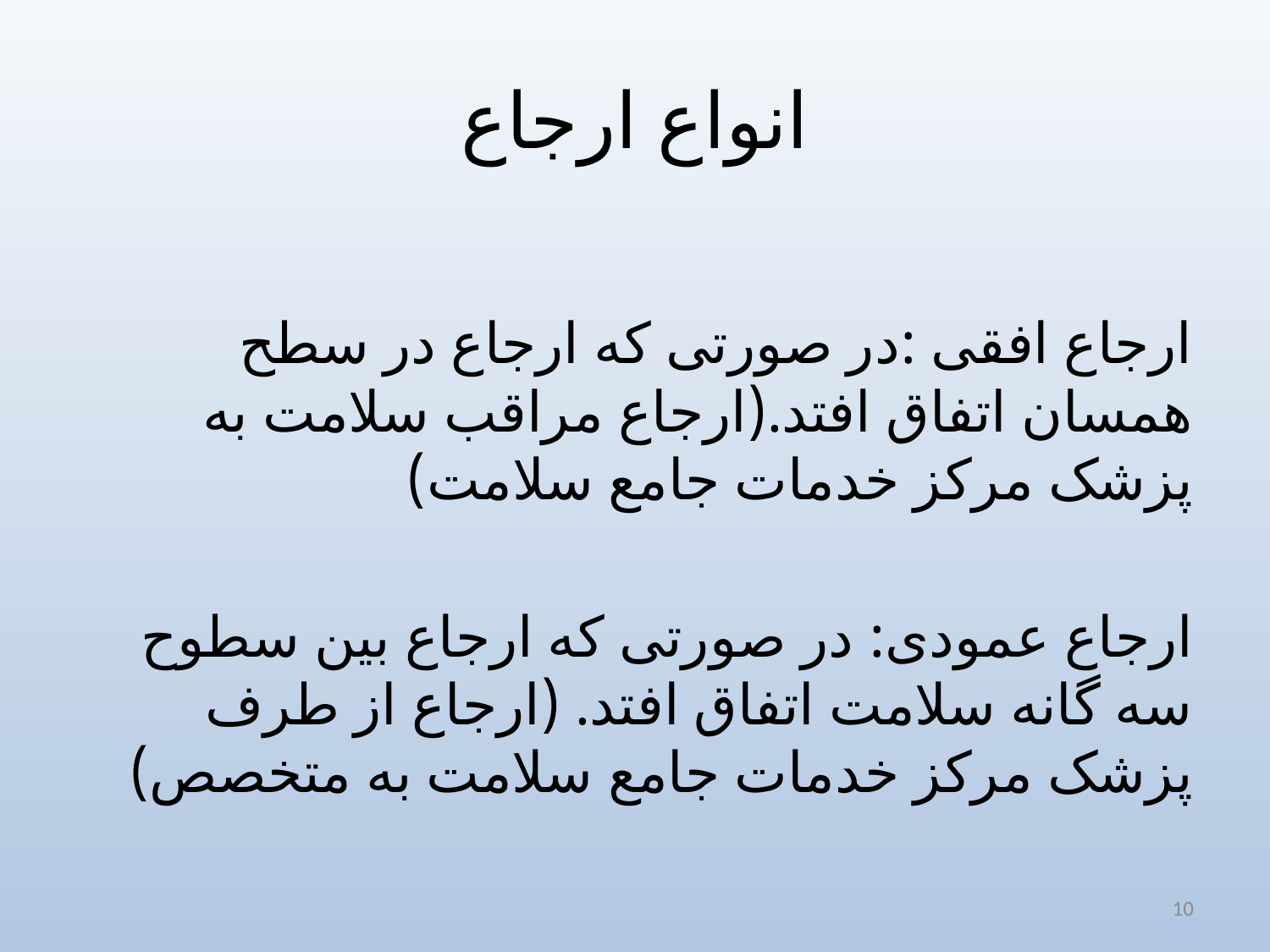

# انواع ارجاع

ارجاع افقی :در صورتی که ارجاع در سطح همسان اتفاق افتد.(ارجاع مراقب سلامت به پزشک مرکز خدمات جامع سلامت)

ارجاع عمودی: در صورتی که ارجاع بین سطوح سه گانه سلامت اتفاق افتد. (ارجاع از طرف پزشک مرکز خدمات جامع سلامت به متخصص)
10